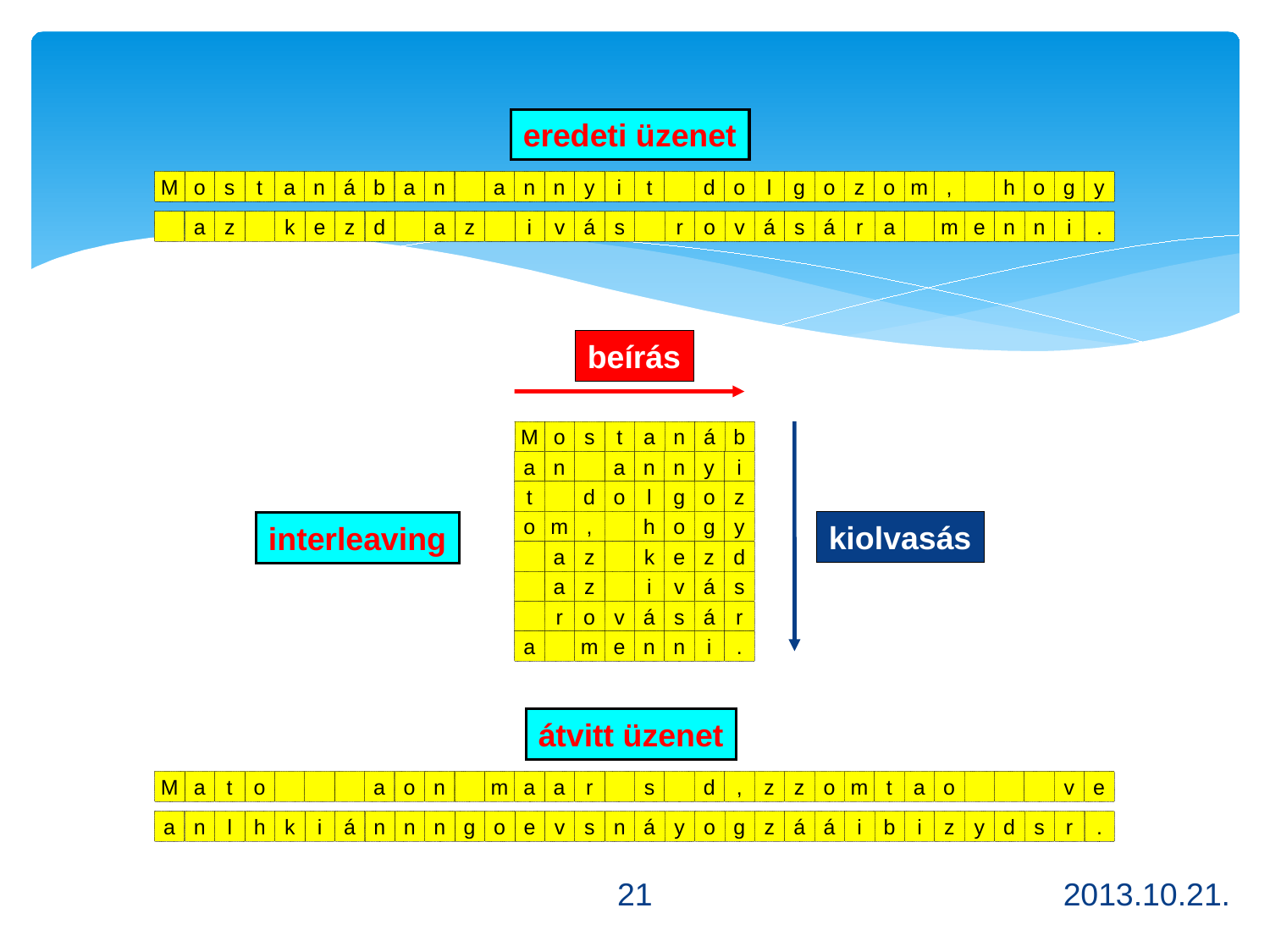

eredeti üzenet
M
o
s
t
a
n
á
b
a
n

a
n
n
y
i
t

d
o
l
g
o
z
o
m
,

h
o
g
y

a
z

k
e
z
d

a
z

i
v
á
s

r
o
v
á
s
á
r
a

m
e
n
n
i
.
beírás

M
o
s
t
a
n
á
b
a
n

a
n
n
y
i
t

d
o
l
g
o
z
o
m
,

h
o
g
y

a
z

k
e
z
d

a
z

i
v
á
s

r
o
v
á
s
á
r
a

m
e
n
n
i
.
interleaving
kiolvasás

átvitt üzenet
M
a
t
o

a
o
n

m
a
a
r

s

d
,
z
z
o
m
t
a
o

v
e
a
n
l
h
k
i
á
n
n
n
g
o
e
v
s
n
á
y
o
g
z
á
á
i
b
i
z
y
d
s
r
.
21
2013.10.21.